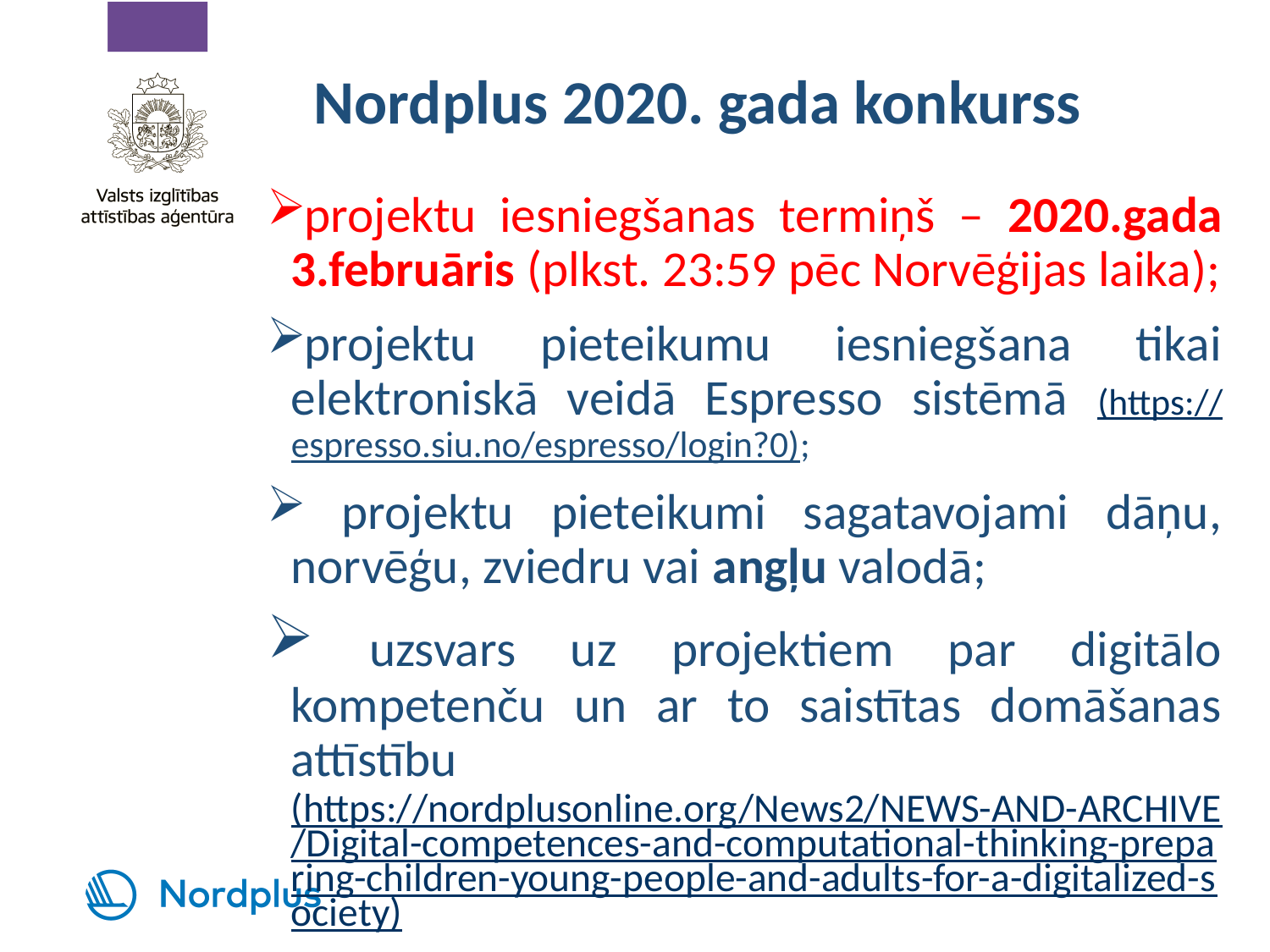

# Nordplus 2020. gada konkurss
projektu iesniegšanas termiņš – 2020.gada 3.februāris (plkst. 23:59 pēc Norvēģijas laika);
projektu pieteikumu iesniegšana tikai elektroniskā veidā Espresso sistēmā (https://espresso.siu.no/espresso/login?0);
 projektu pieteikumi sagatavojami dāņu, norvēģu, zviedru vai angļu valodā;
 uzsvars uz projektiem par digitālo kompetenču un ar to saistītas domāšanas attīstību (https://nordplusonline.org/News2/NEWS-AND-ARCHIVE/Digital-competences-and-computational-thinking-preparing-children-young-people-and-adults-for-a-digitalized-society)